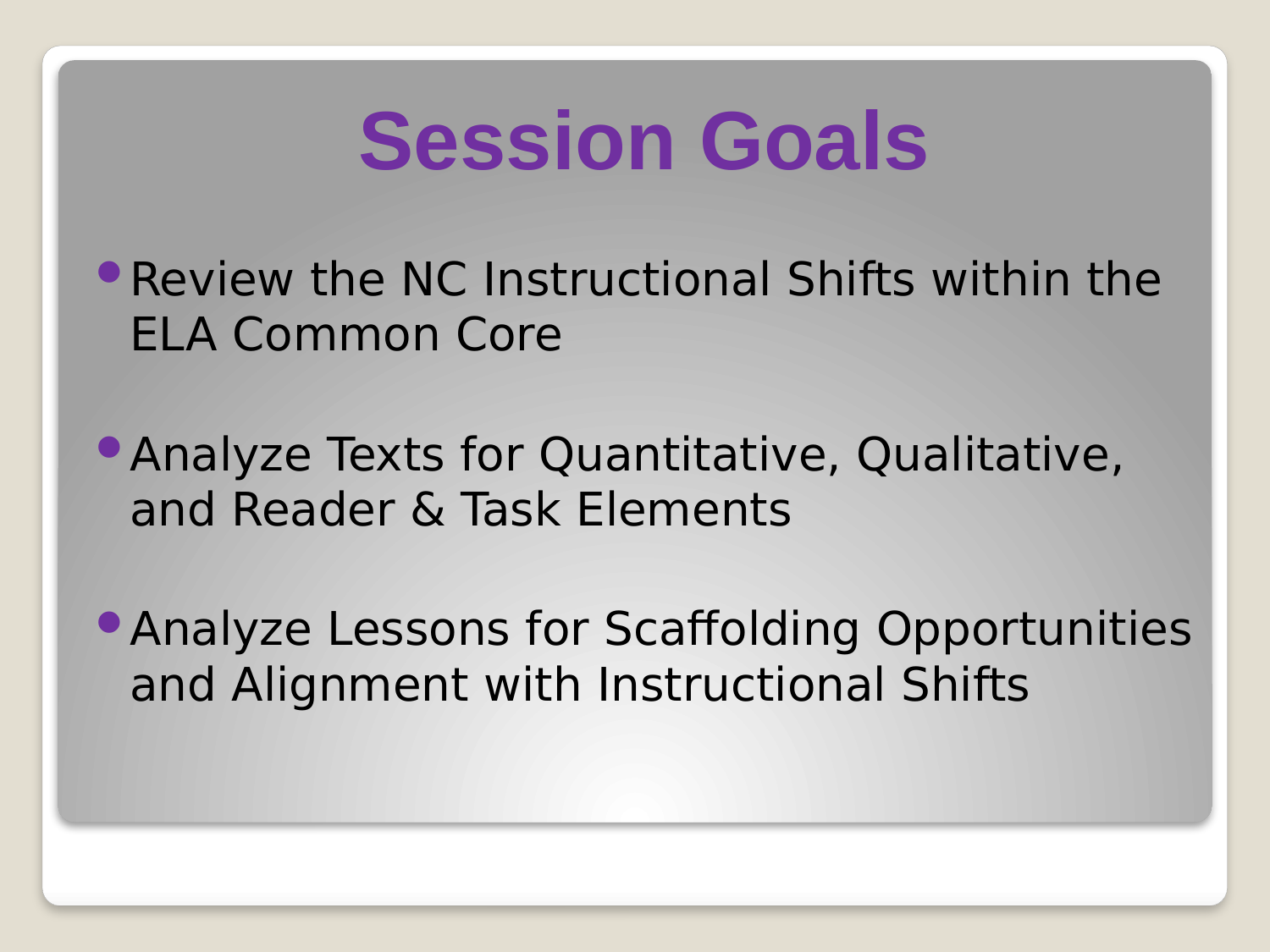

Session Goals

Review the NC Instructional Shifts within the ELA Common Core

Analyze Texts for Quantitative, Qualitative, and Reader & Task Elements

Analyze Lessons for Scaffolding Opportunities and Alignment with Instructional Shifts